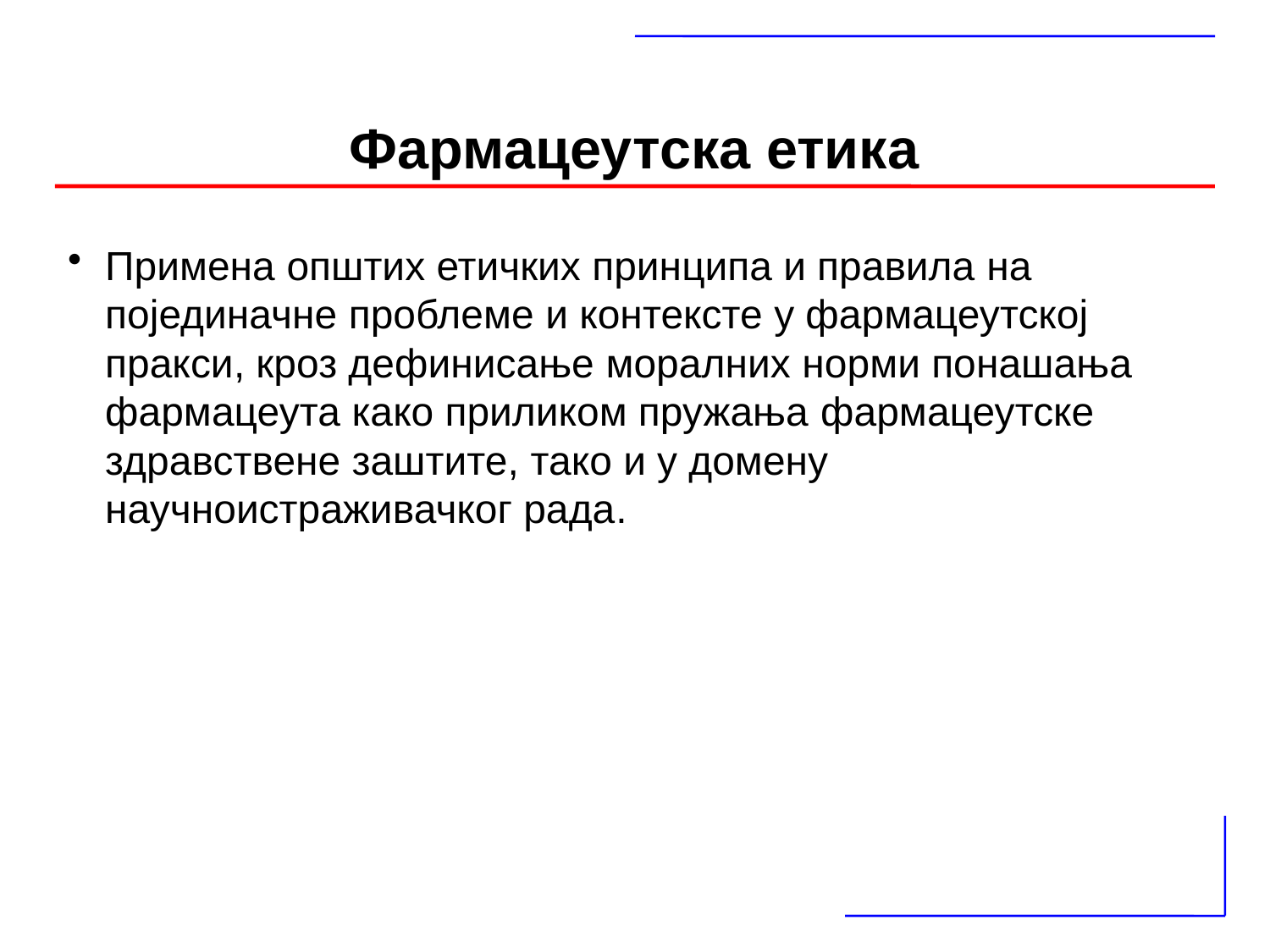

# Фармацеутска етика
Примена општих етичких принципа и правила на појединачне проблеме и контексте у фармацеутској пракси, кроз дефинисање моралних норми понашања фармацеута како приликом пружања фармацеутске здравствене заштите, тако и у домену научноистраживачког рада.